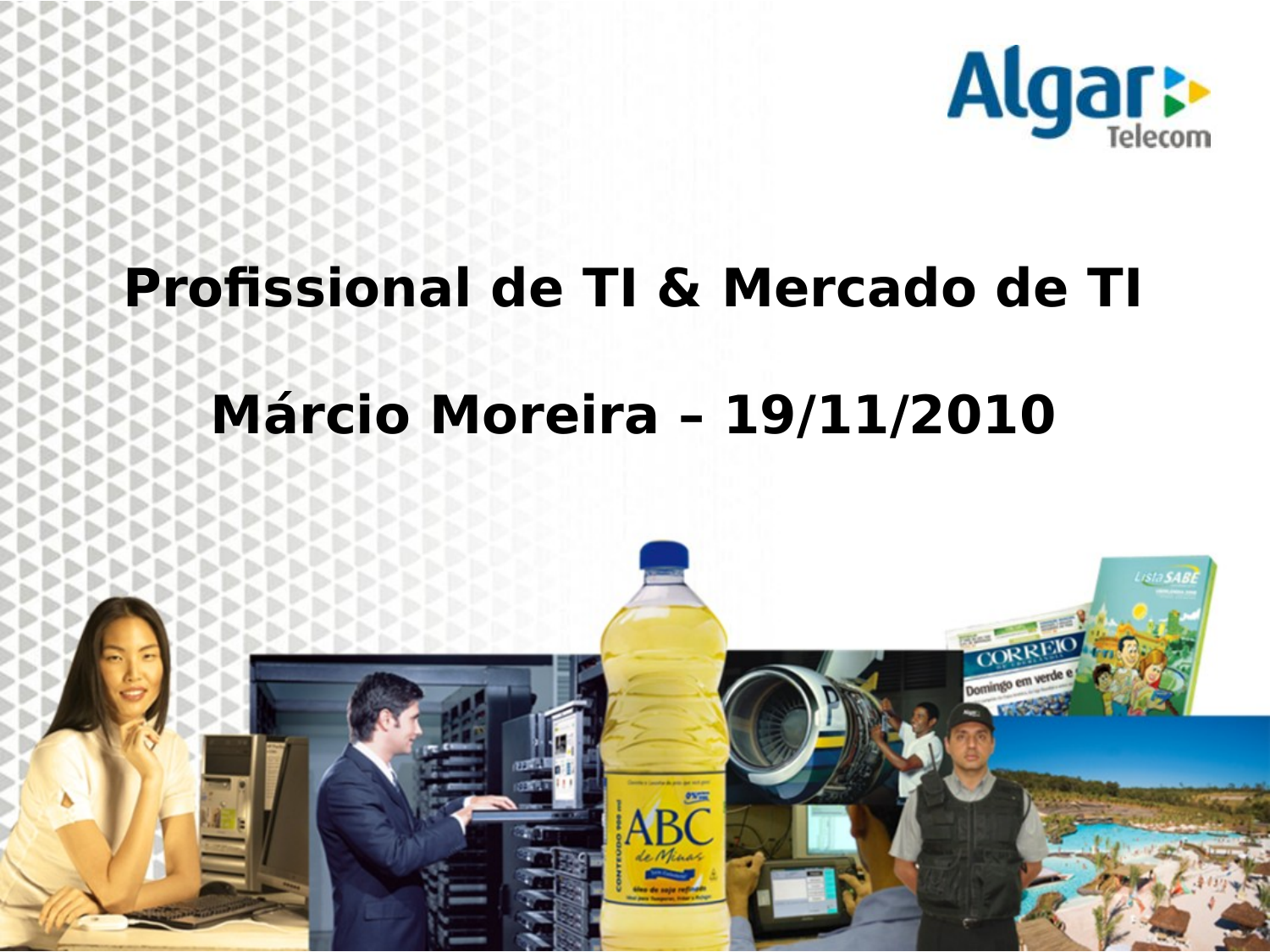

# Profissional de TI & Mercado de TI Márcio Moreira – 19/11/2010